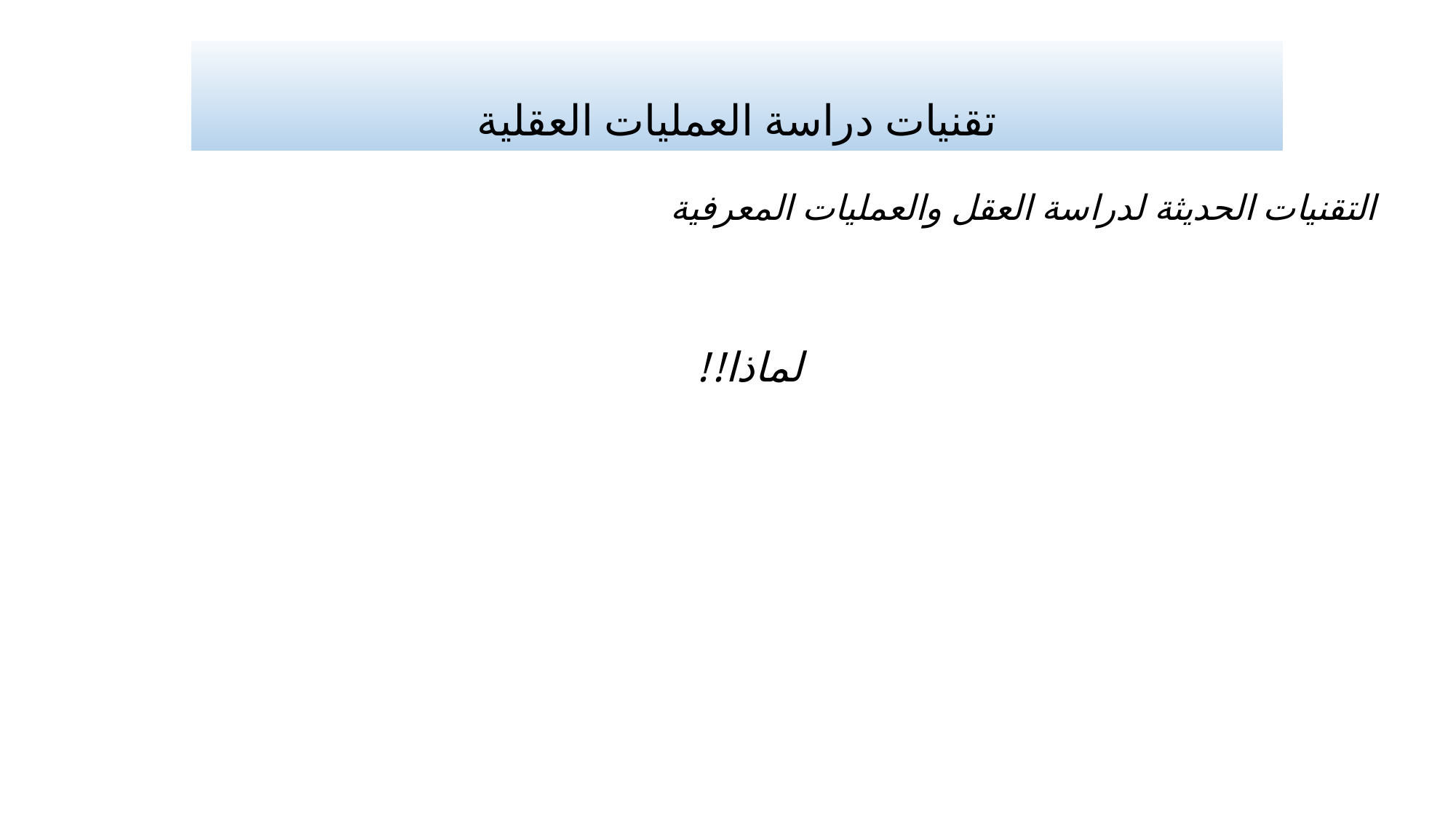

# تقنيات دراسة العمليات العقلية
التقنيات الحديثة لدراسة العقل والعمليات المعرفية

لماذا!!